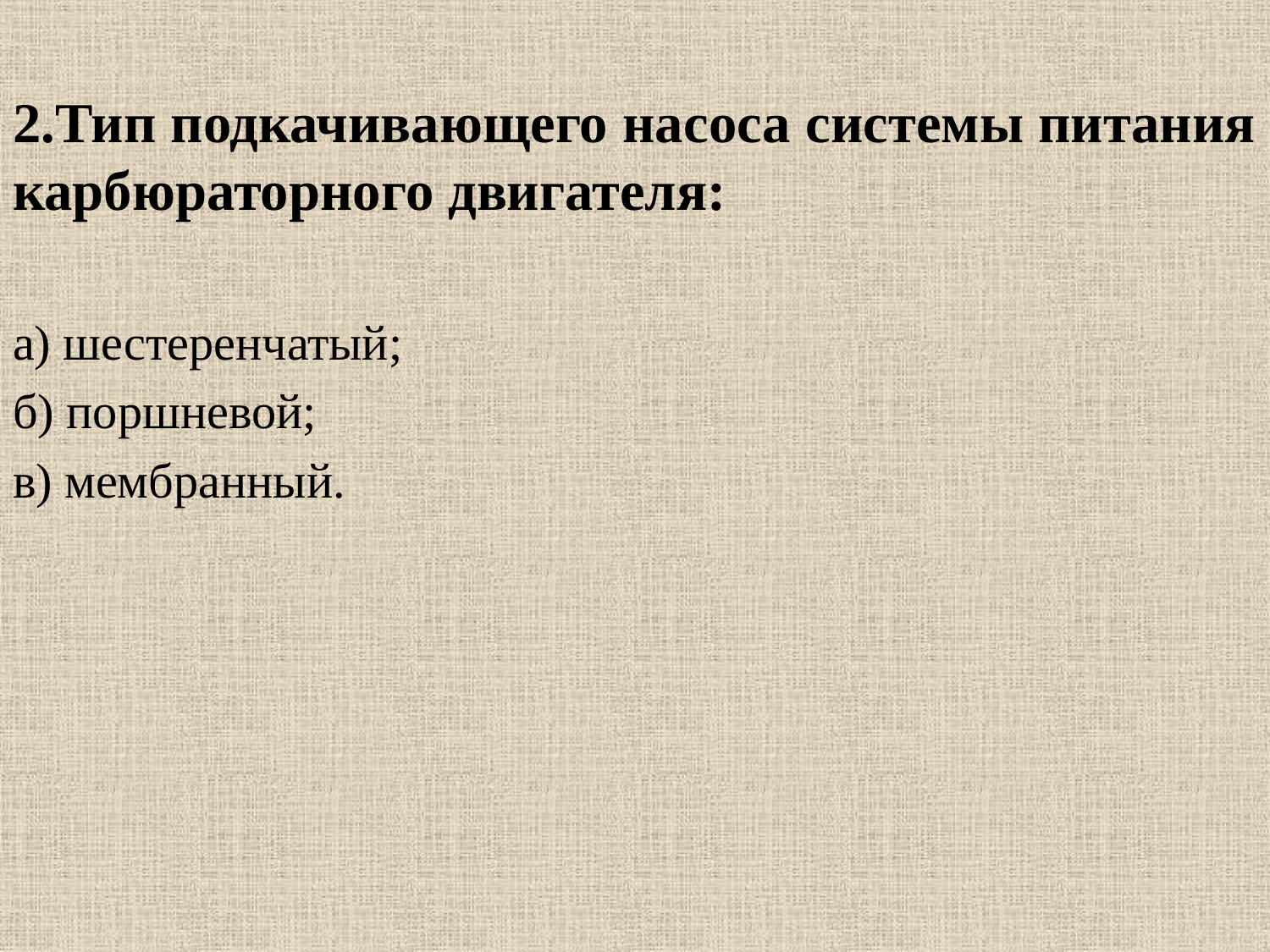

2.Тип подкачивающего насоса системы питания карбюраторного двигателя:

а) шестеренчатый;
б) поршневой;
в) мембранный.